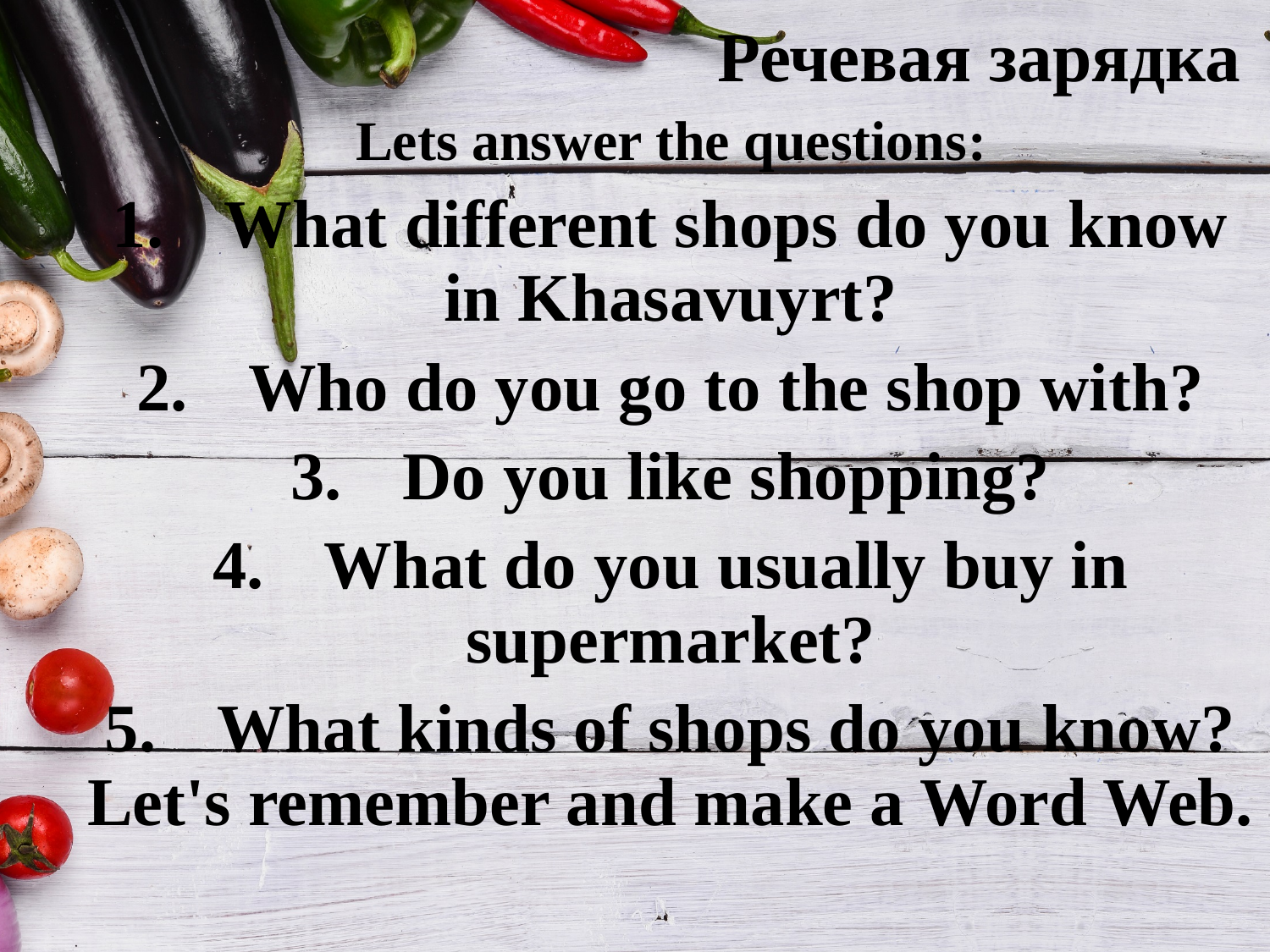

# Речевая зарядка
Lets answer the questions:
1.	What different shops do you know in Khasavuyrt?
2.	Who do you go to the shop with?
3.	Do you like shopping?
4.	What do you usually buy in supermarket?
5.	What kinds of shops do you know? Let's remember and make a Word Web.